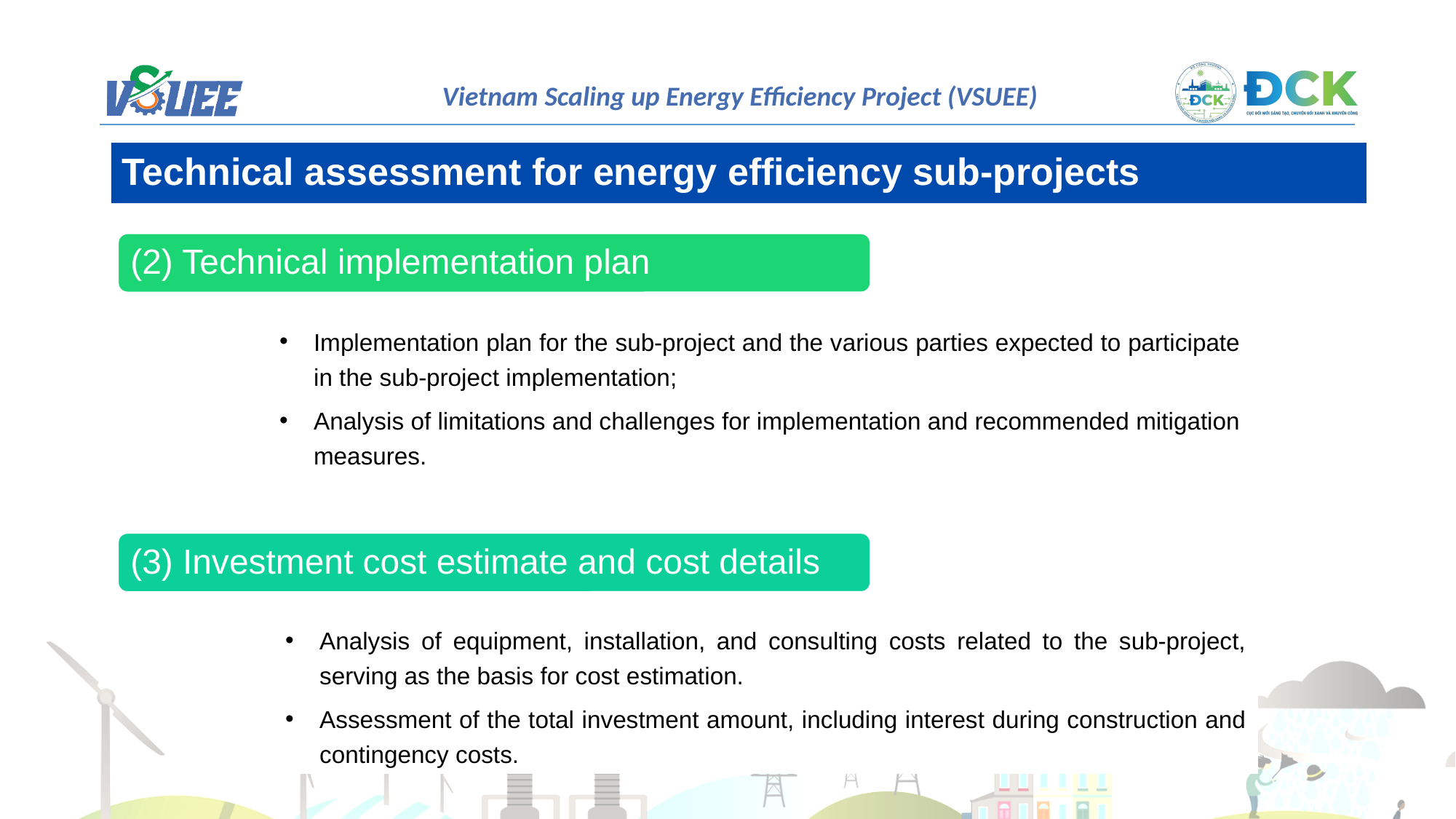

Technical assessment for energy efficiency sub-projects

(2) Technical implementation plan
Implementation plan for the sub-project and the various parties expected to participate in the sub-project implementation;
Analysis of limitations and challenges for implementation and recommended mitigation measures.

(3) Investment cost estimate and cost details
Analysis of equipment, installation, and consulting costs related to the sub-project, serving as the basis for cost estimation.
Assessment of the total investment amount, including interest during construction and contingency costs.